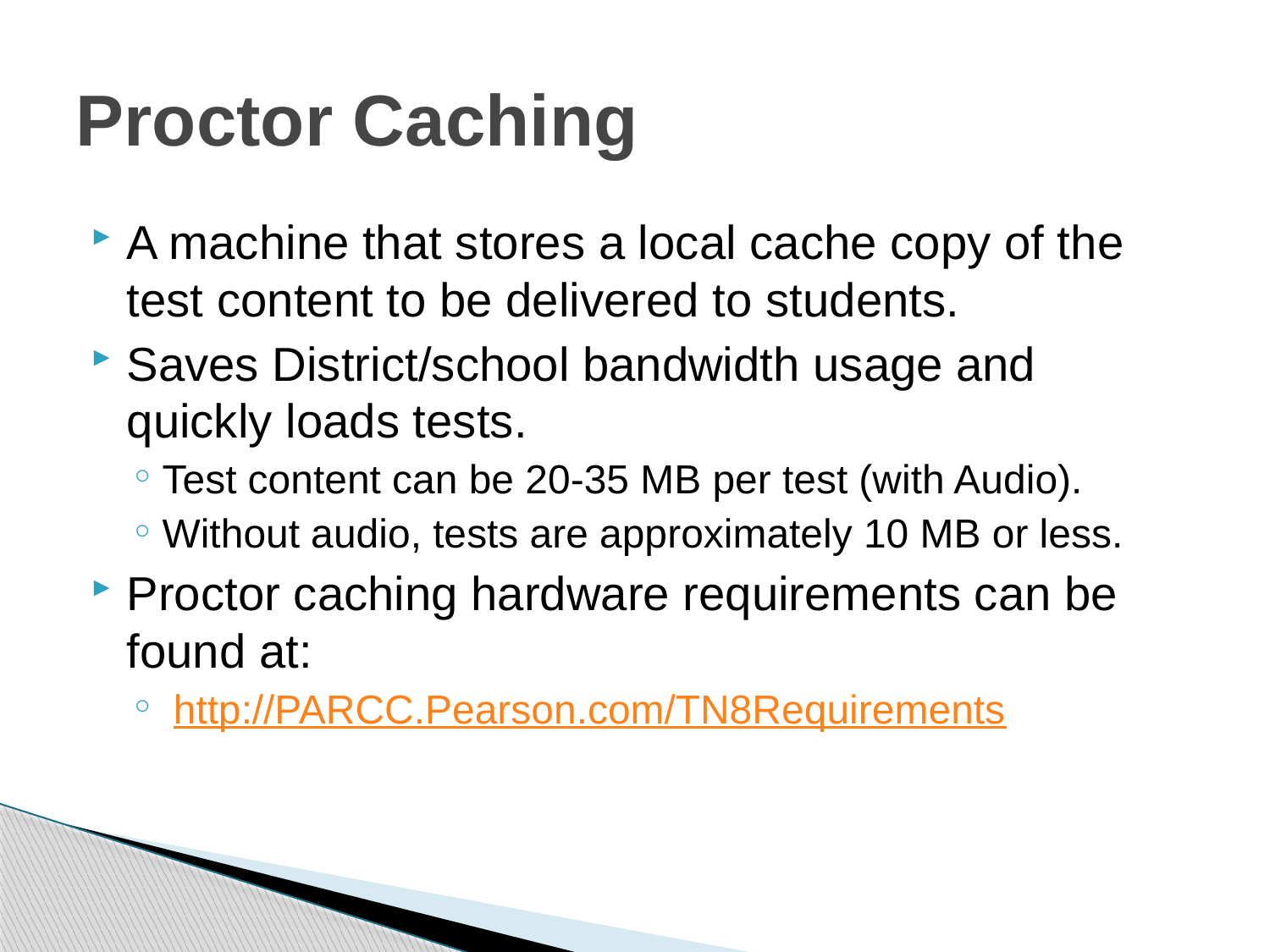

# Proctor Caching
A machine that stores a local cache copy of the test content to be delivered to students.
Saves District/school bandwidth usage and quickly loads tests.
Test content can be 20-35 MB per test (with Audio).
Without audio, tests are approximately 10 MB or less.
Proctor caching hardware requirements can be found at:
 http://PARCC.Pearson.com/TN8Requirements